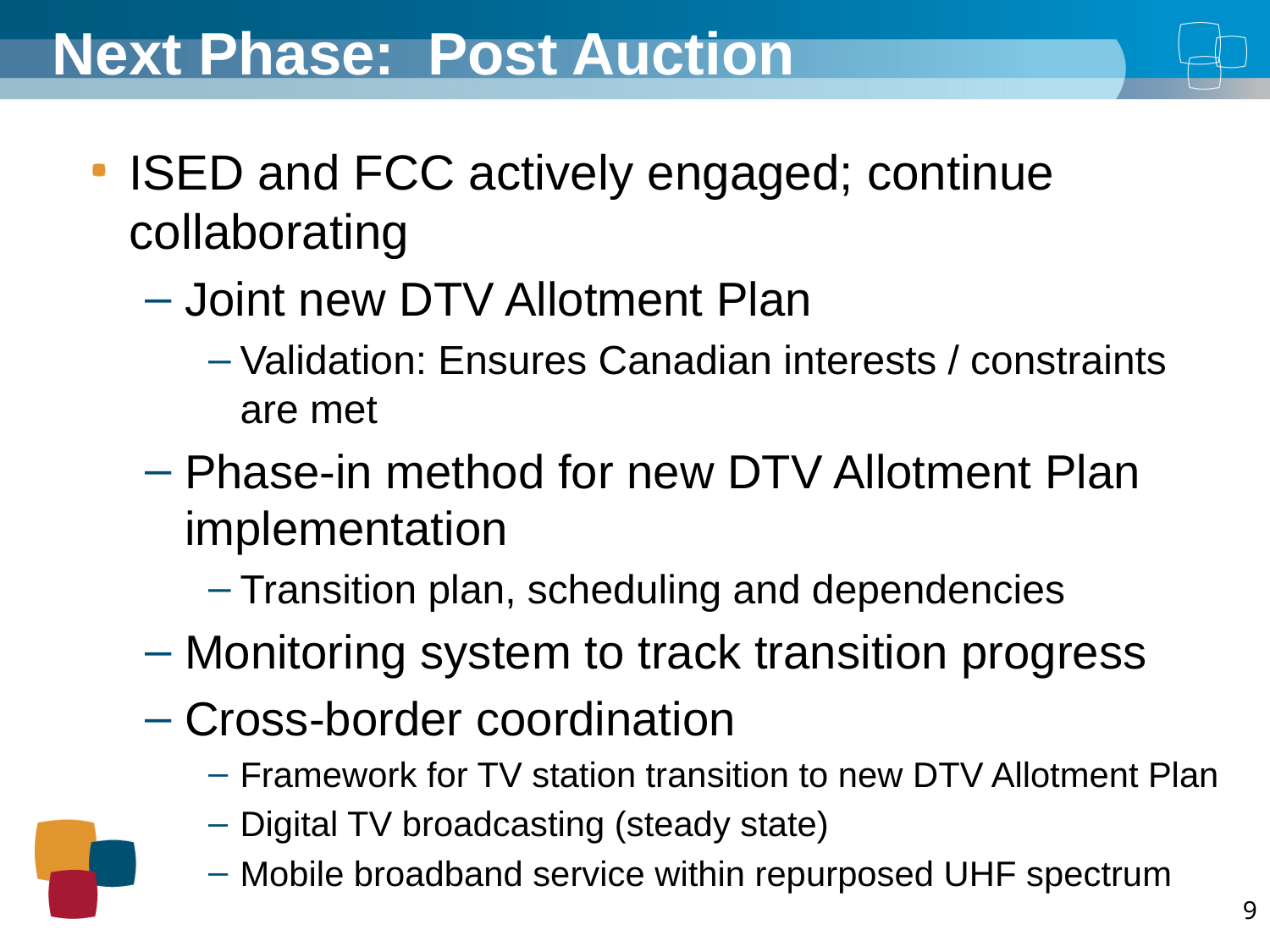

Next Phase:  Post Auction
ISED and FCC actively engaged; continue collaborating
Joint new DTV Allotment Plan
Validation: Ensures Canadian interests / constraints are met
Phase-in method for new DTV Allotment Plan implementation
Transition plan, scheduling and dependencies
Monitoring system to track transition progress
Cross-border coordination
Framework for TV station transition to new DTV Allotment Plan
Digital TV broadcasting (steady state)
Mobile broadband service within repurposed UHF spectrum